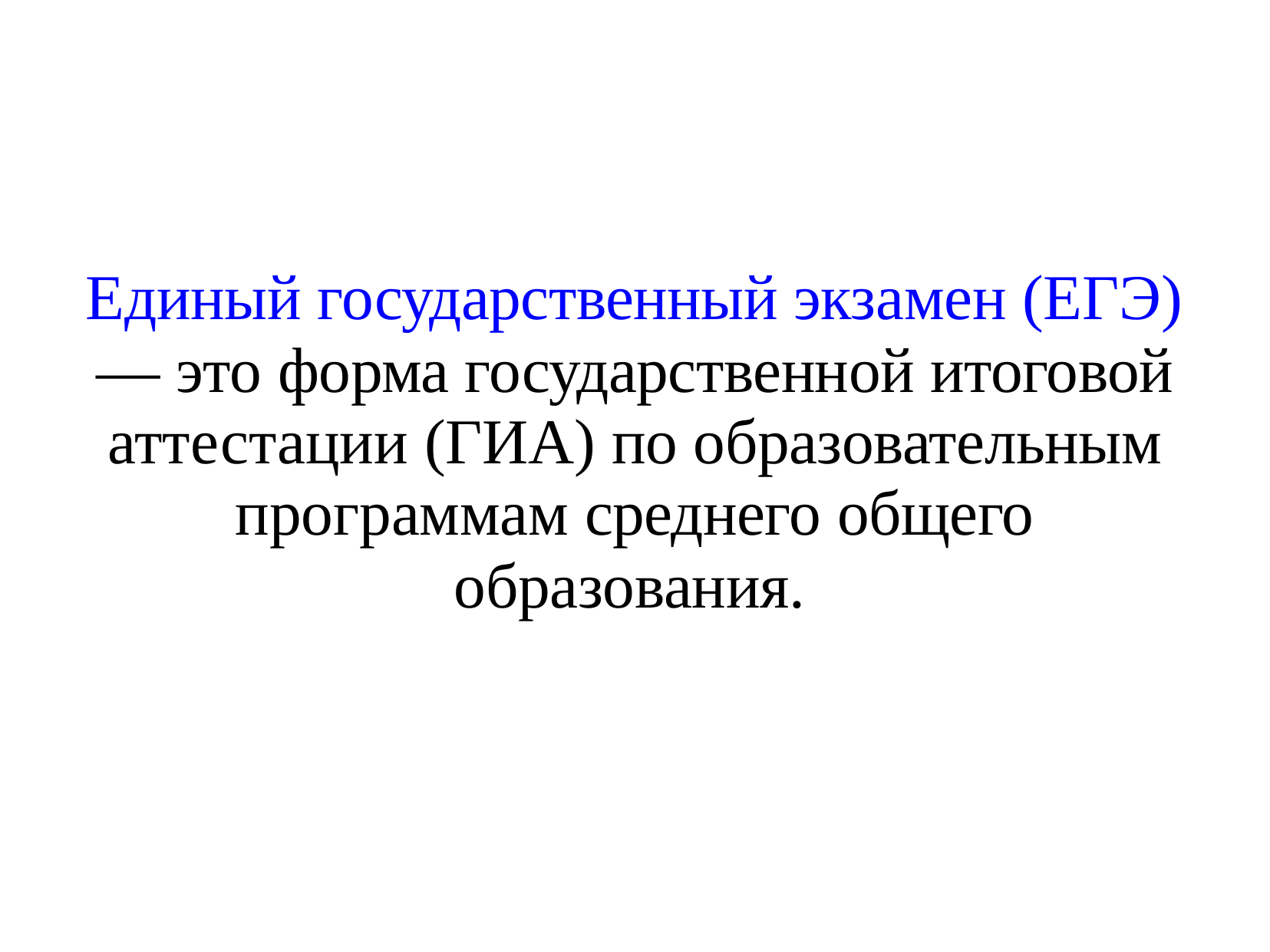

Единый государственный экзамен (ЕГЭ)
— это форма государственной итоговой  аттестации (ГИА) по образовательным  программам среднего общего
образования.